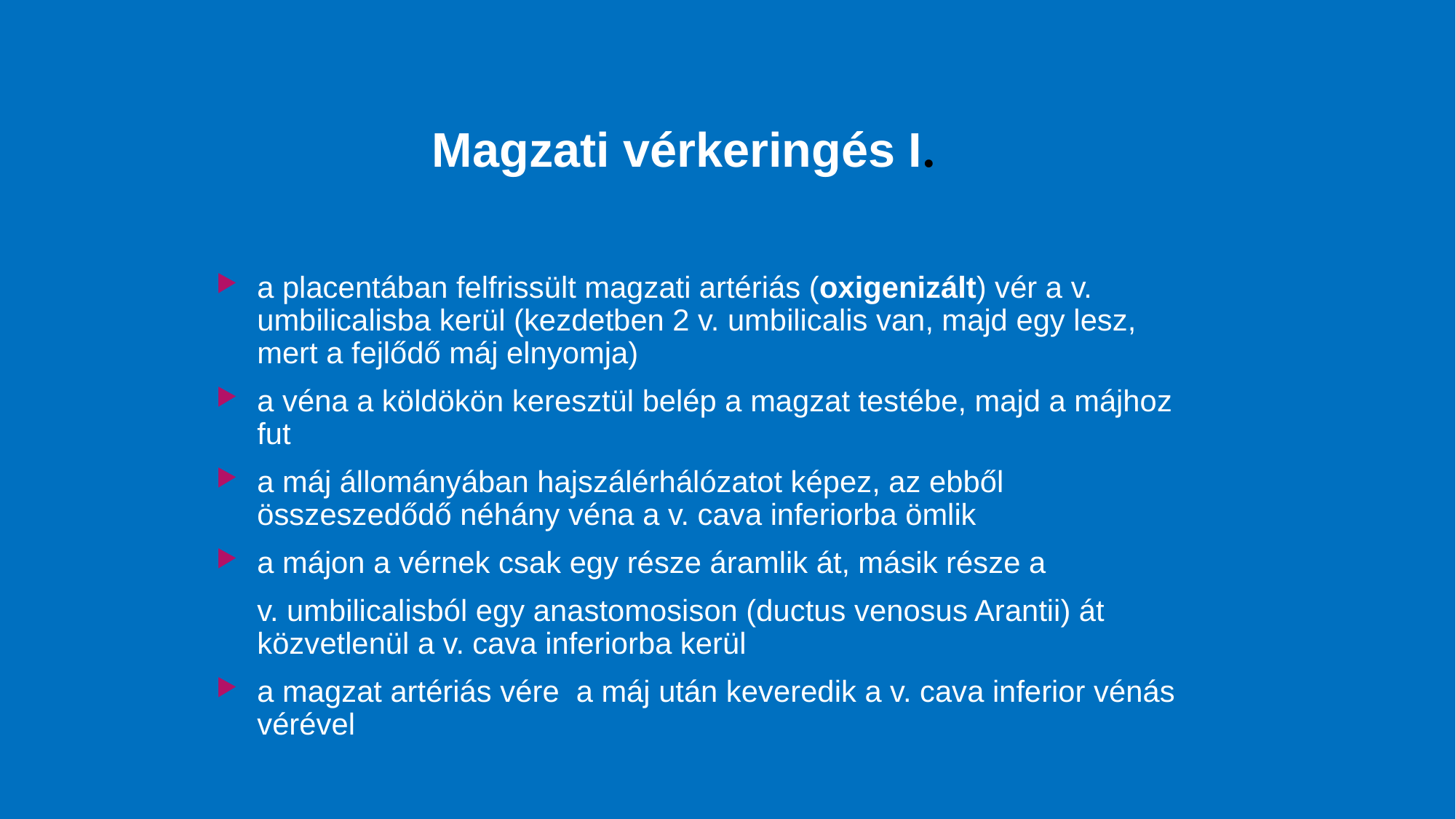

# Magzati vérkeringés I.
a placentában felfrissült magzati artériás (oxigenizált) vér a v. umbilicalisba kerül (kezdetben 2 v. umbilicalis van, majd egy lesz, mert a fejlődő máj elnyomja)
a véna a köldökön keresztül belép a magzat testébe, majd a májhoz fut
a máj állományában hajszálérhálózatot képez, az ebből összeszedődő néhány véna a v. cava inferiorba ömlik
a májon a vérnek csak egy része áramlik át, másik része a
	v. umbilicalisból egy anastomosison (ductus venosus Arantii) át közvetlenül a v. cava inferiorba kerül
a magzat artériás vére  a máj után keveredik a v. cava inferior vénás vérével